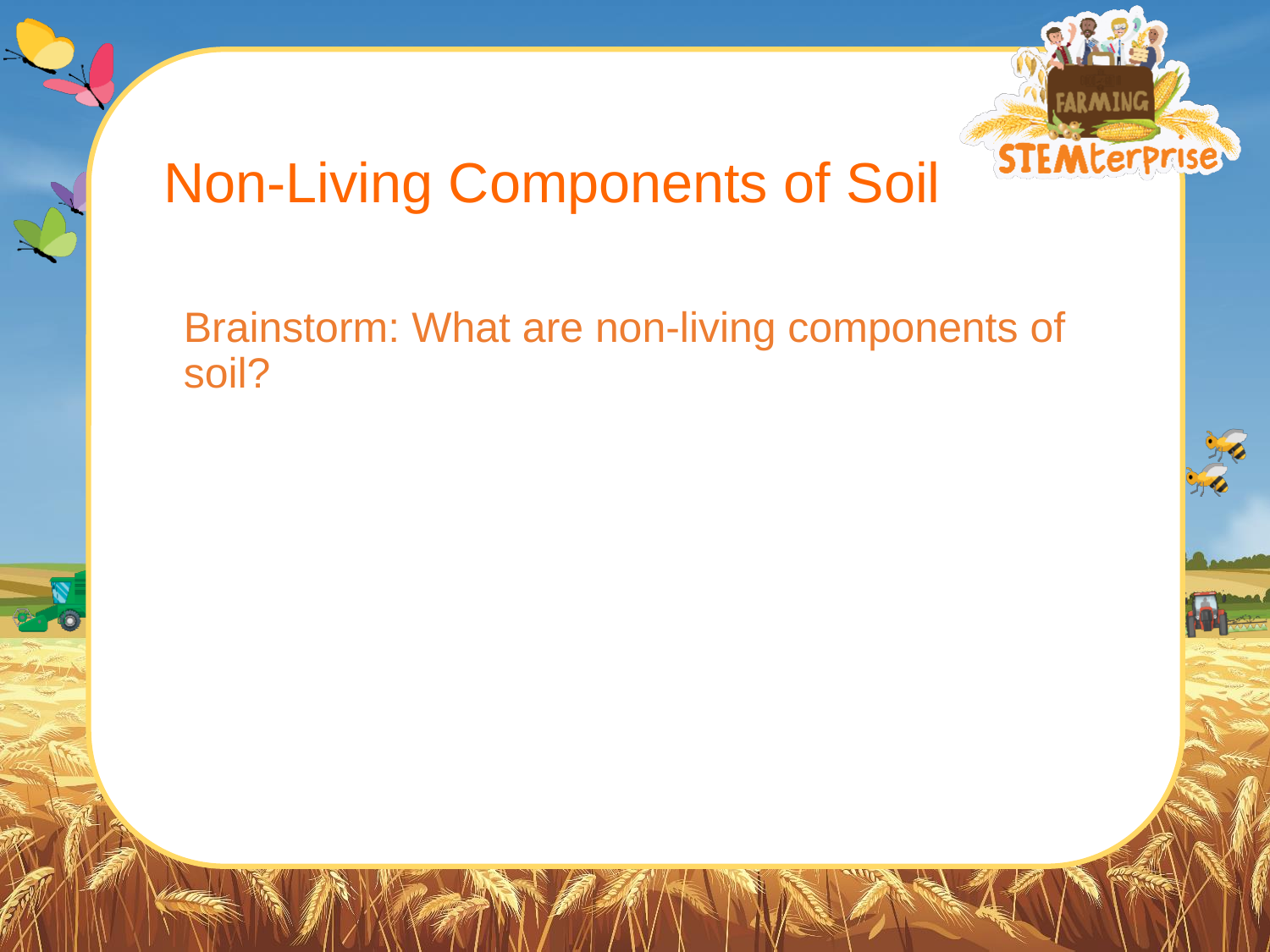

# Non-Living Components of Soil
Brainstorm: What are non-living components of soil?